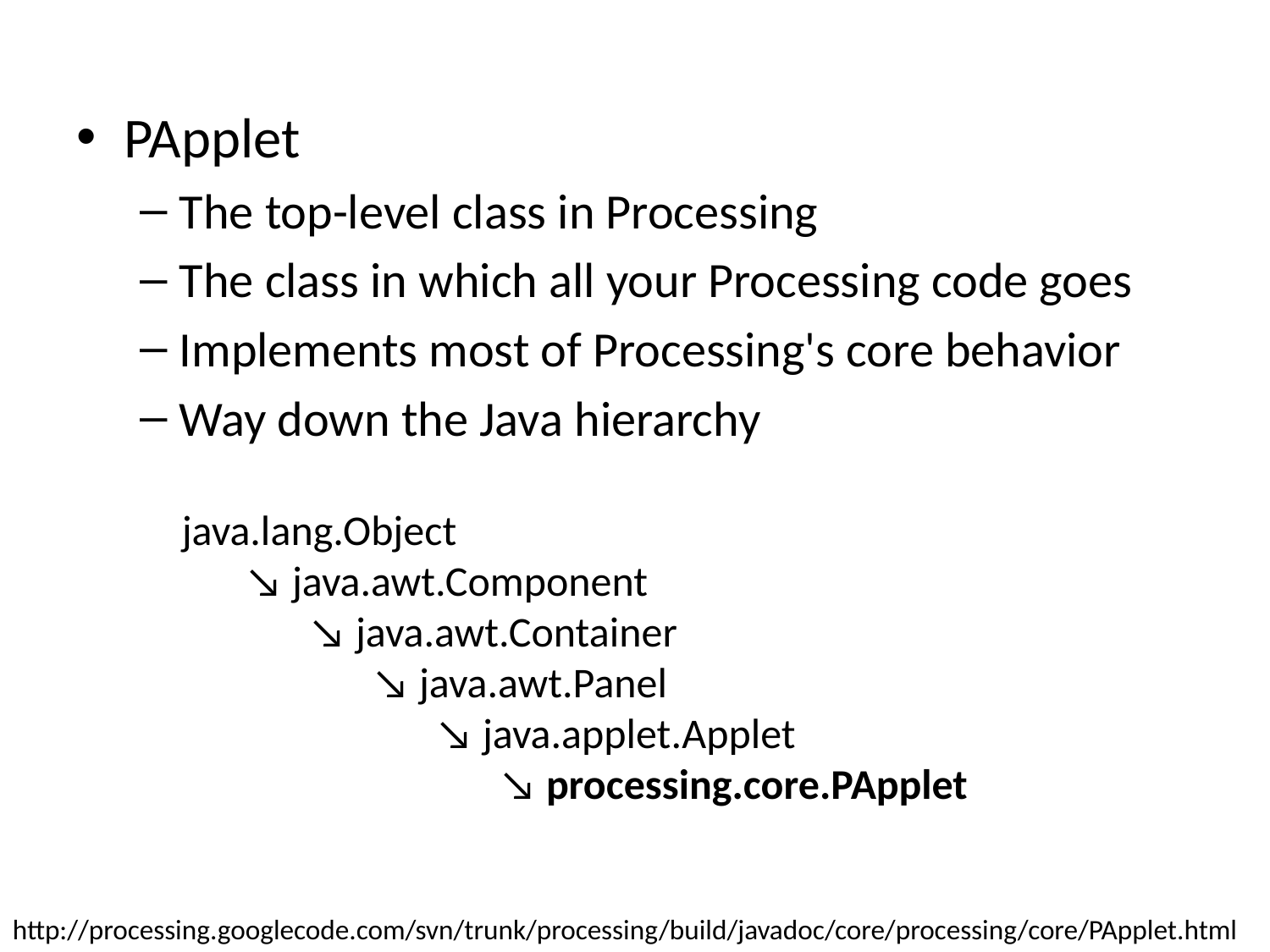

PApplet
The top-level class in Processing
The class in which all your Processing code goes
Implements most of Processing's core behavior
Way down the Java hierarchy
java.lang.Object
↘ java.awt.Component
↘ java.awt.Container
↘ java.awt.Panel
↘ java.applet.Applet
↘ processing.core.PApplet
http://processing.googlecode.com/svn/trunk/processing/build/javadoc/core/processing/core/PApplet.html